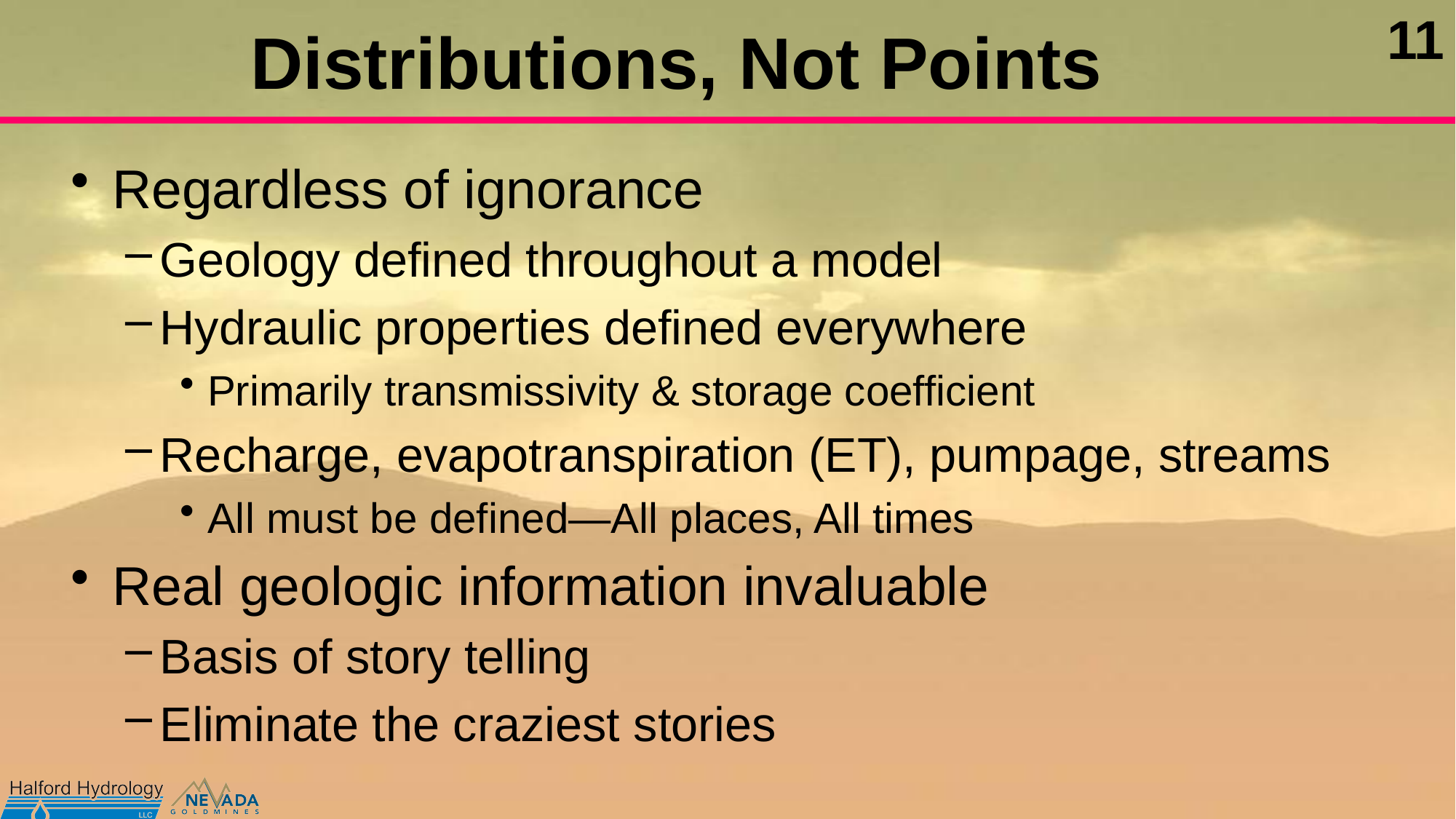

# Distributions, Not Points
Regardless of ignorance
Geology defined throughout a model
Hydraulic properties defined everywhere
Primarily transmissivity & storage coefficient
Recharge, evapotranspiration (ET), pumpage, streams
All must be defined—All places, All times
Real geologic information invaluable
Basis of story telling
Eliminate the craziest stories